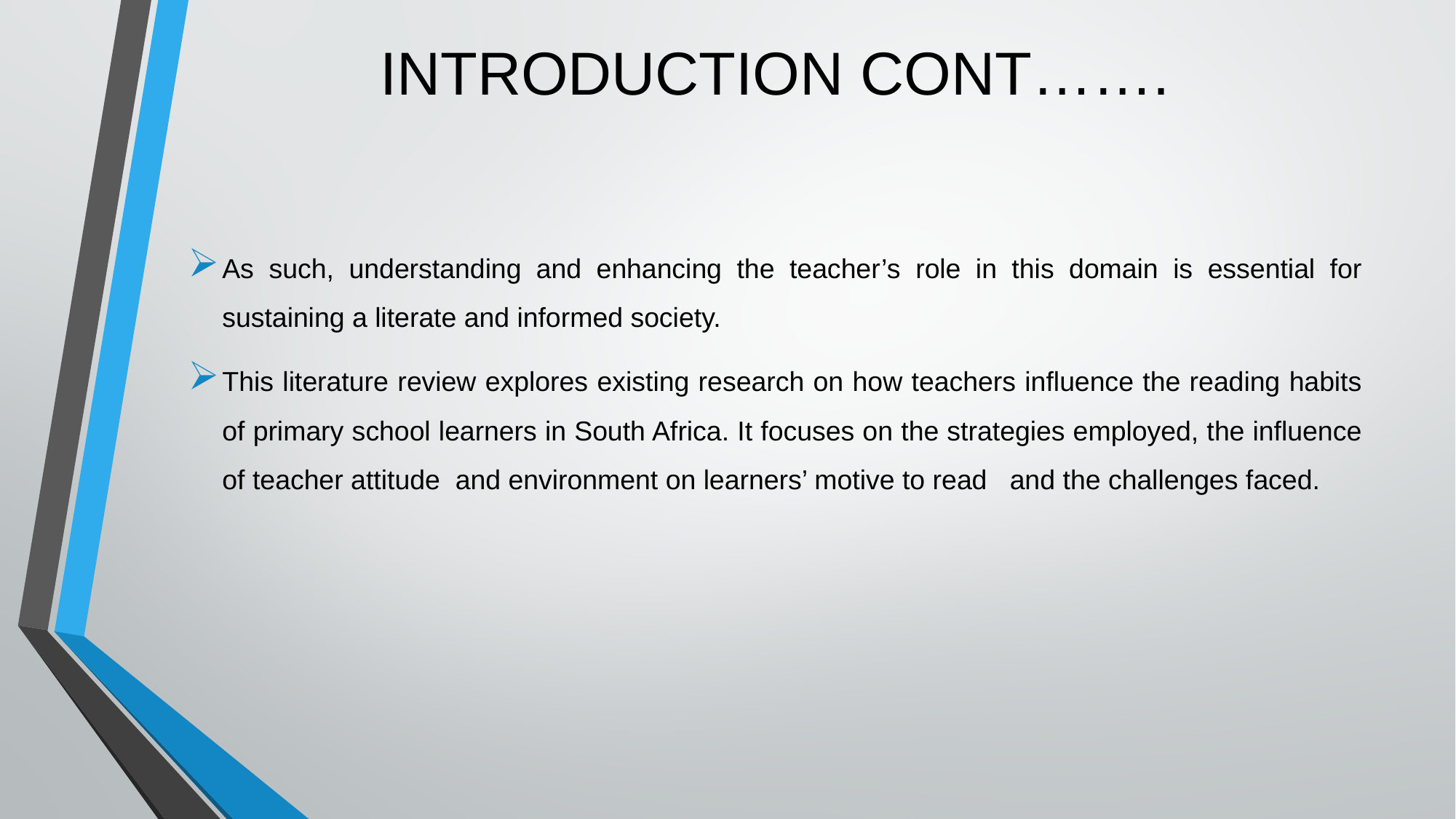

# INTRODUCTION CONT…….
As such, understanding and enhancing the teacher’s role in this domain is essential for sustaining a literate and informed society.
This literature review explores existing research on how teachers influence the reading habits of primary school learners in South Africa. It focuses on the strategies employed, the influence of teacher attitude  and environment on learners’ motive to read   and the challenges faced.